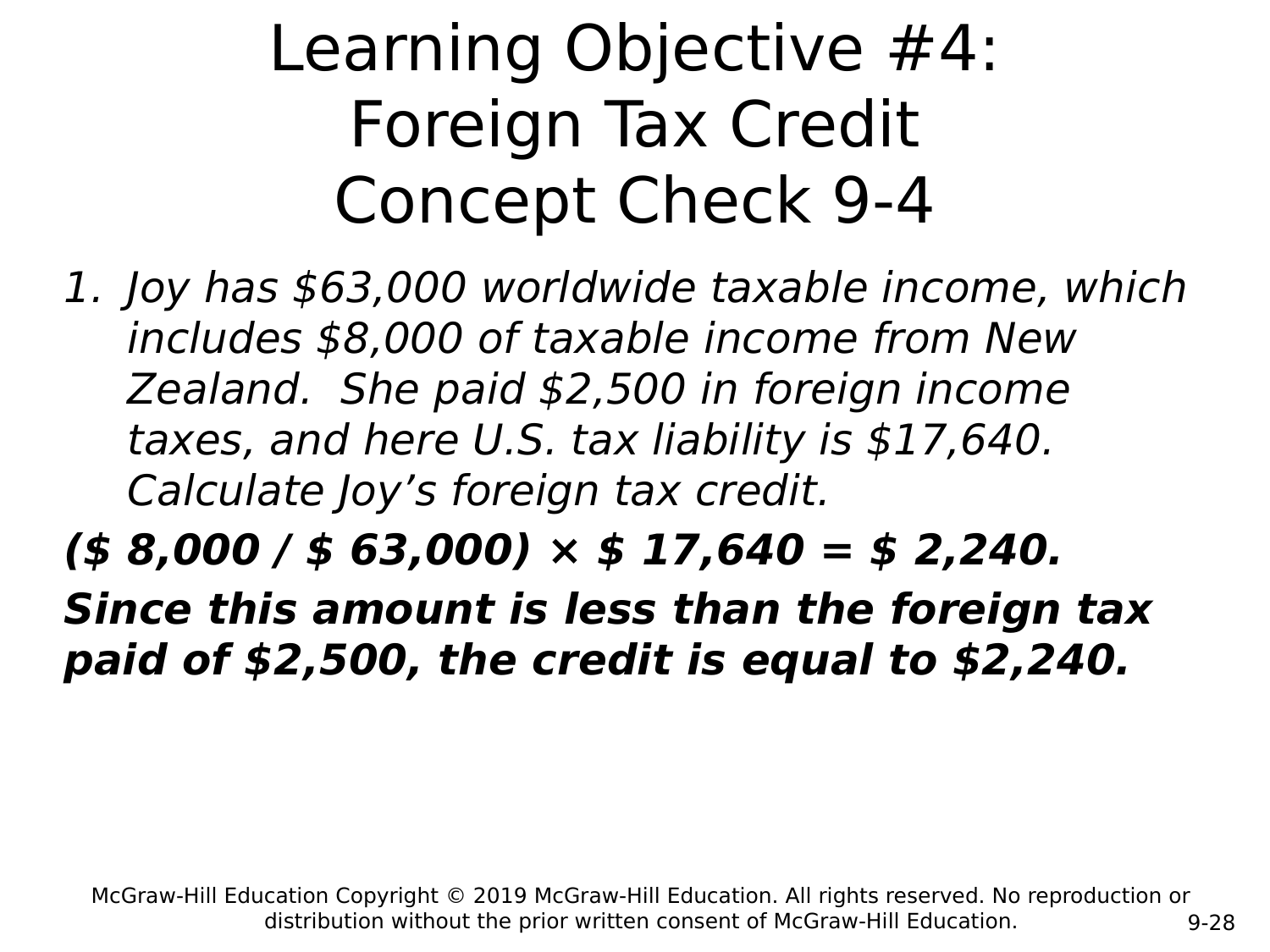

# Learning Objective #4: Foreign Tax Credit Concept Check 9-4
Joy has $63,000 worldwide taxable income, which includes $8,000 of taxable income from New Zealand.  She paid $2,500 in foreign income taxes, and here U.S. tax liability is $17,640.  Calculate Joy’s foreign tax credit.
($ 8,000 / $ 63,000) × $ 17,640 = $ 2,240.
Since this amount is less than the foreign tax paid of $2,500, the credit is equal to $2,240.
McGraw-Hill Education Copyright © 2019 McGraw-Hill Education. All rights reserved. No reproduction or distribution without the prior written consent of McGraw-Hill Education.
9-28